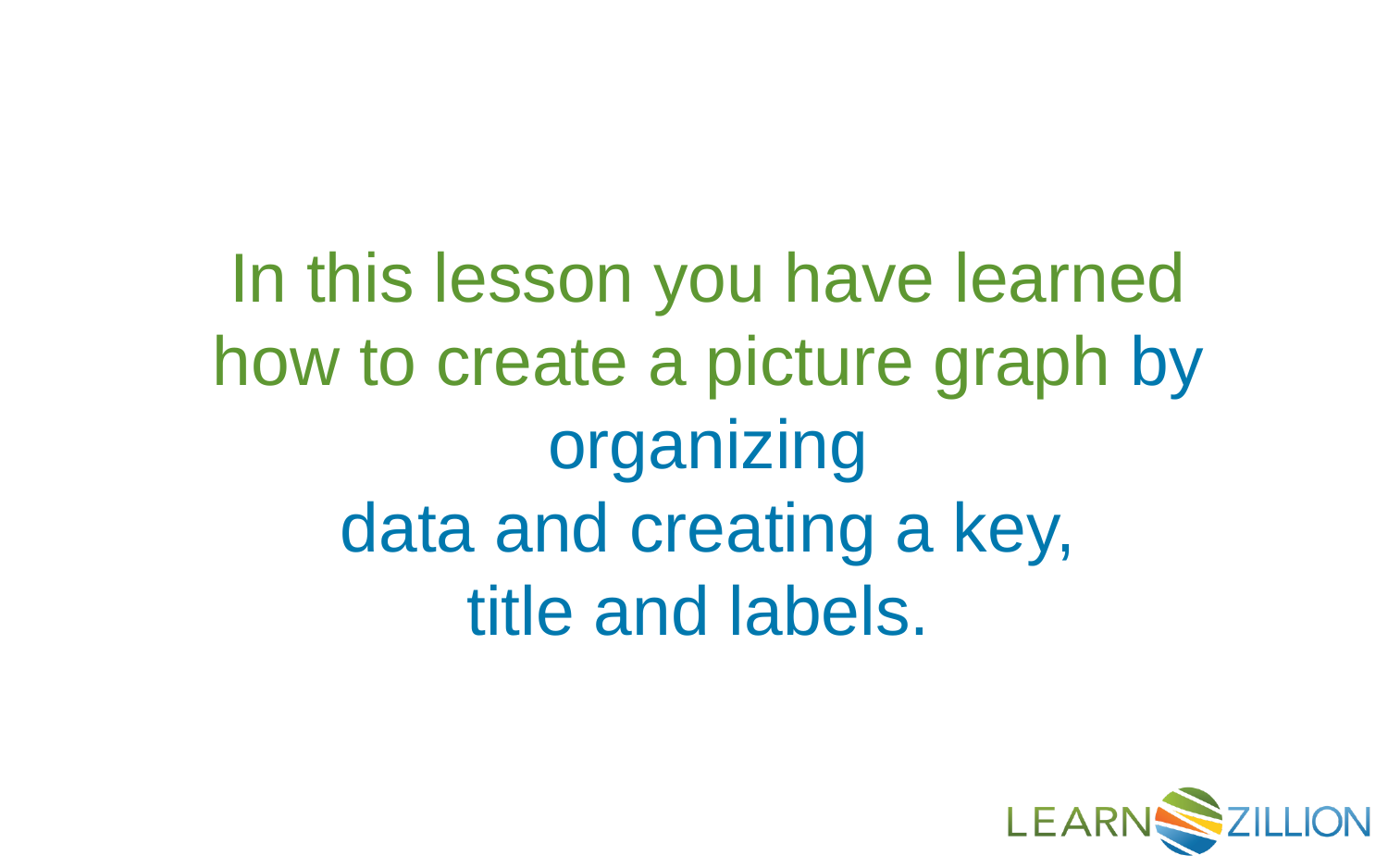

In this lesson you have learned how to create a picture graph by organizing
 data and creating a key,
title and labels.